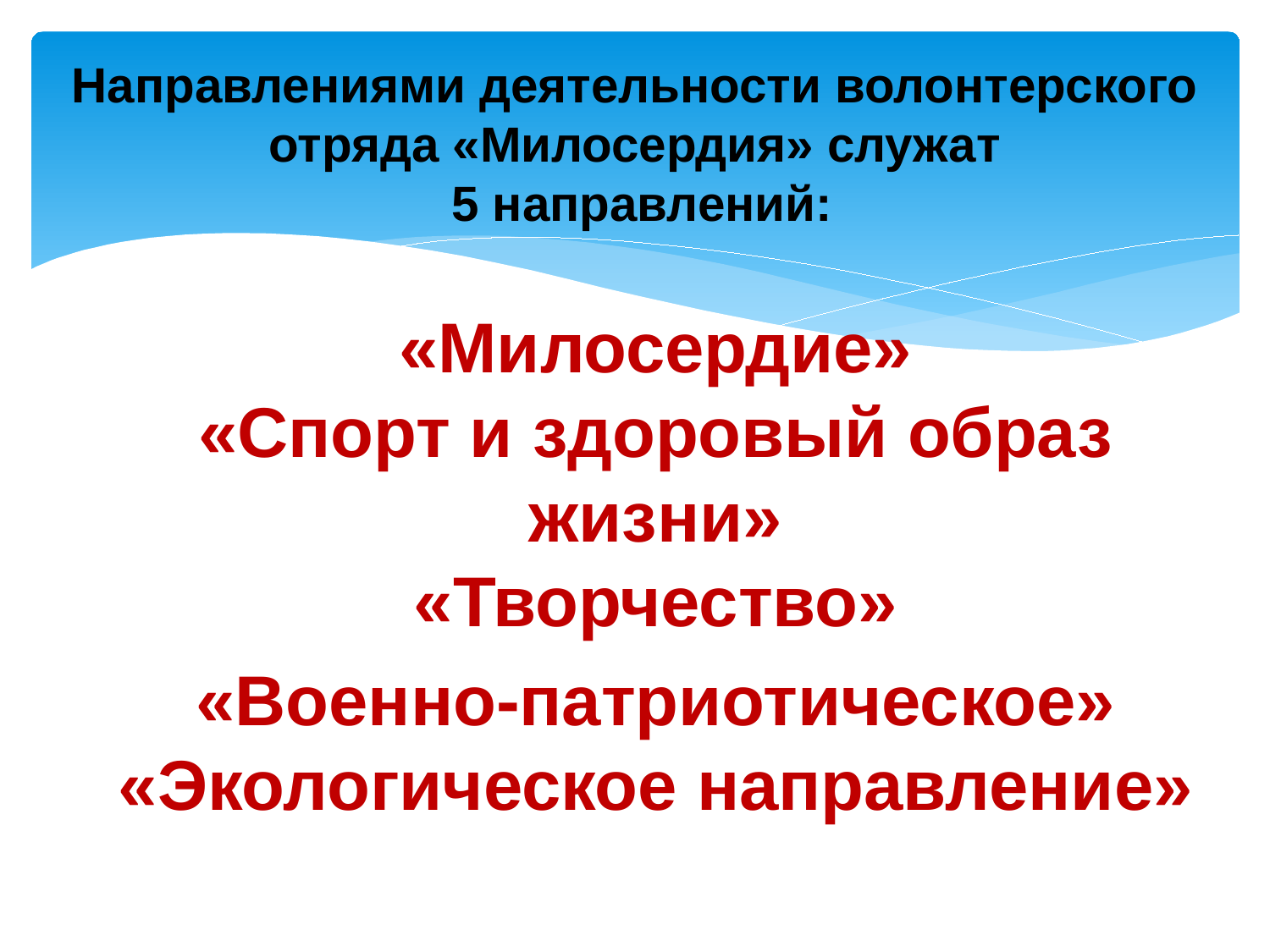

# Направлениями деятельности волонтерского отряда «Милосердия» служат 5 направлений:
«Милосердие»
«Спорт и здоровый образ жизни»
«Творчество»
«Военно-патриотическое»
«Экологическое направление»